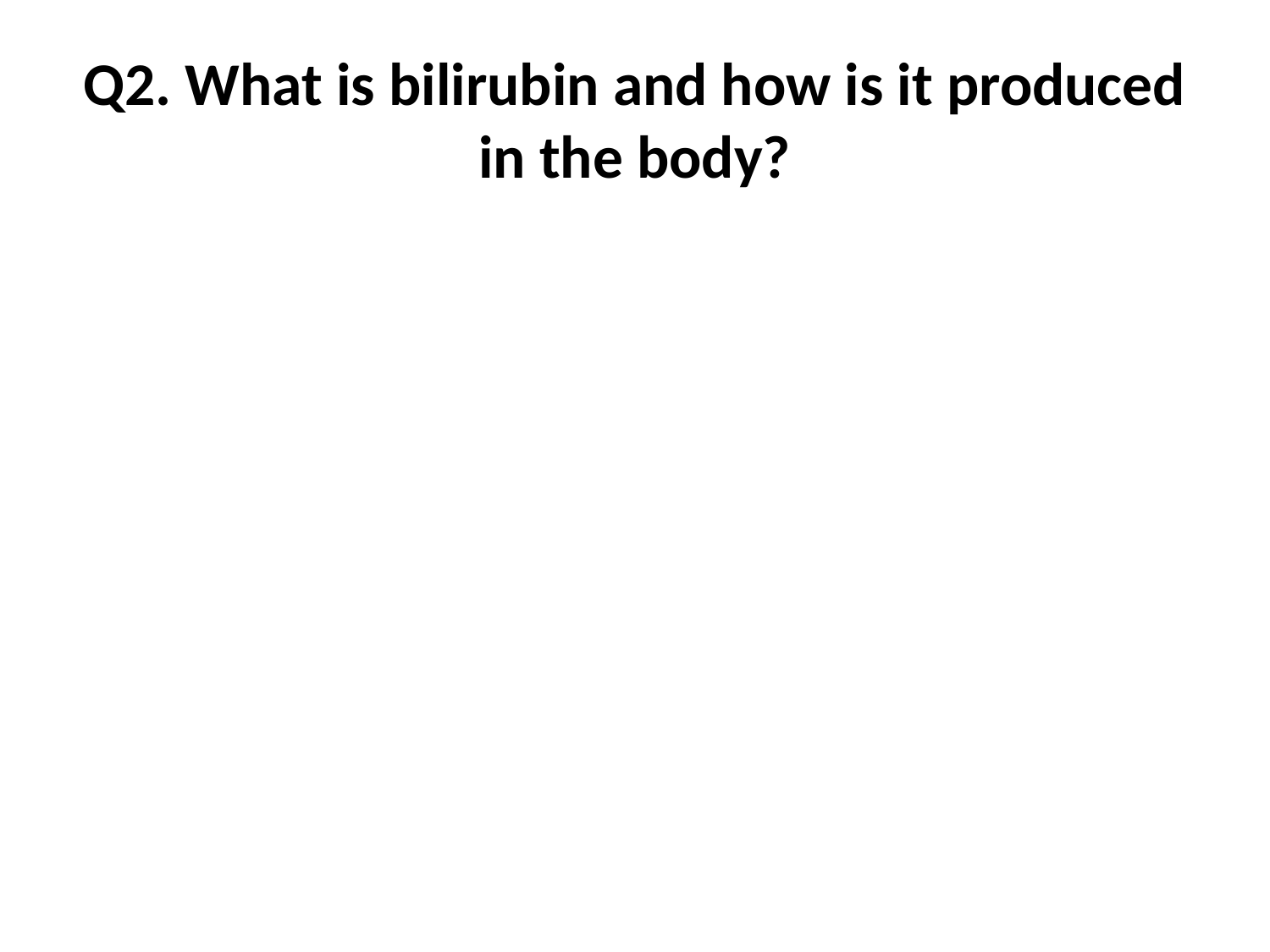

# Q2. What is bilirubin and how is it produced in the body?